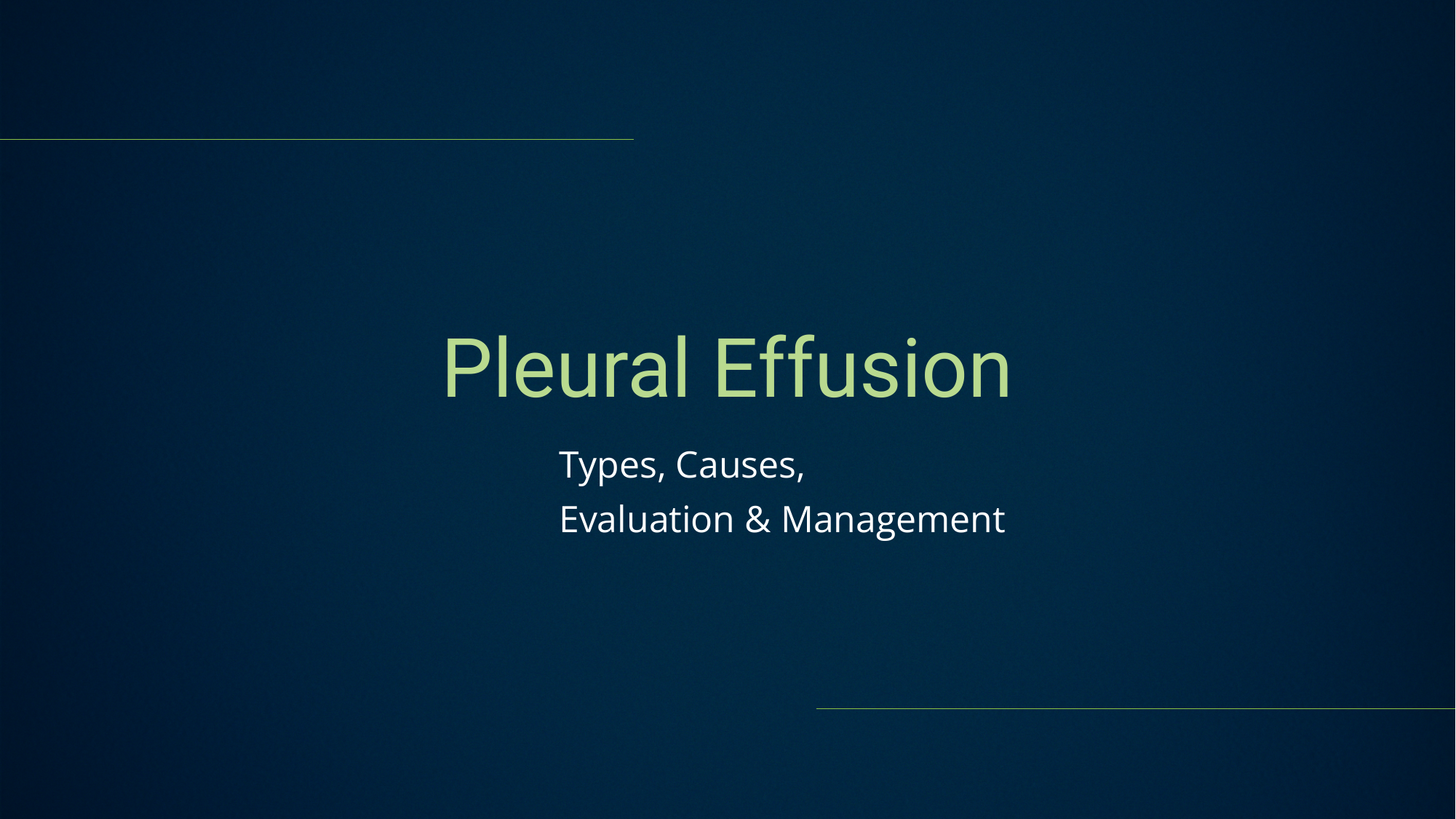

# Pleural Effusion
Types, Causes,
Evaluation & Management